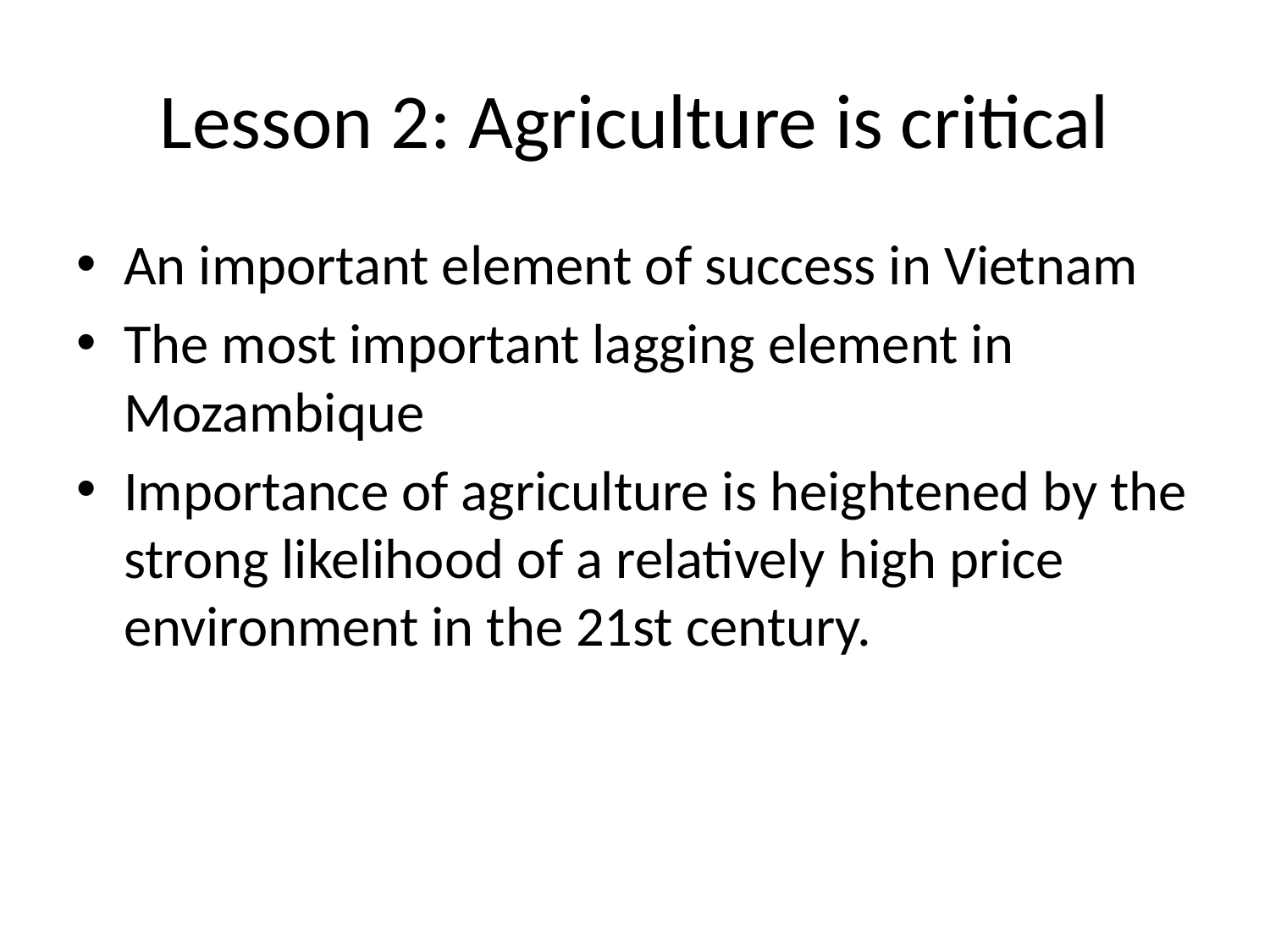

# Lesson 2: Agriculture is critical
An important element of success in Vietnam
The most important lagging element in Mozambique
Importance of agriculture is heightened by the strong likelihood of a relatively high price environment in the 21st century.